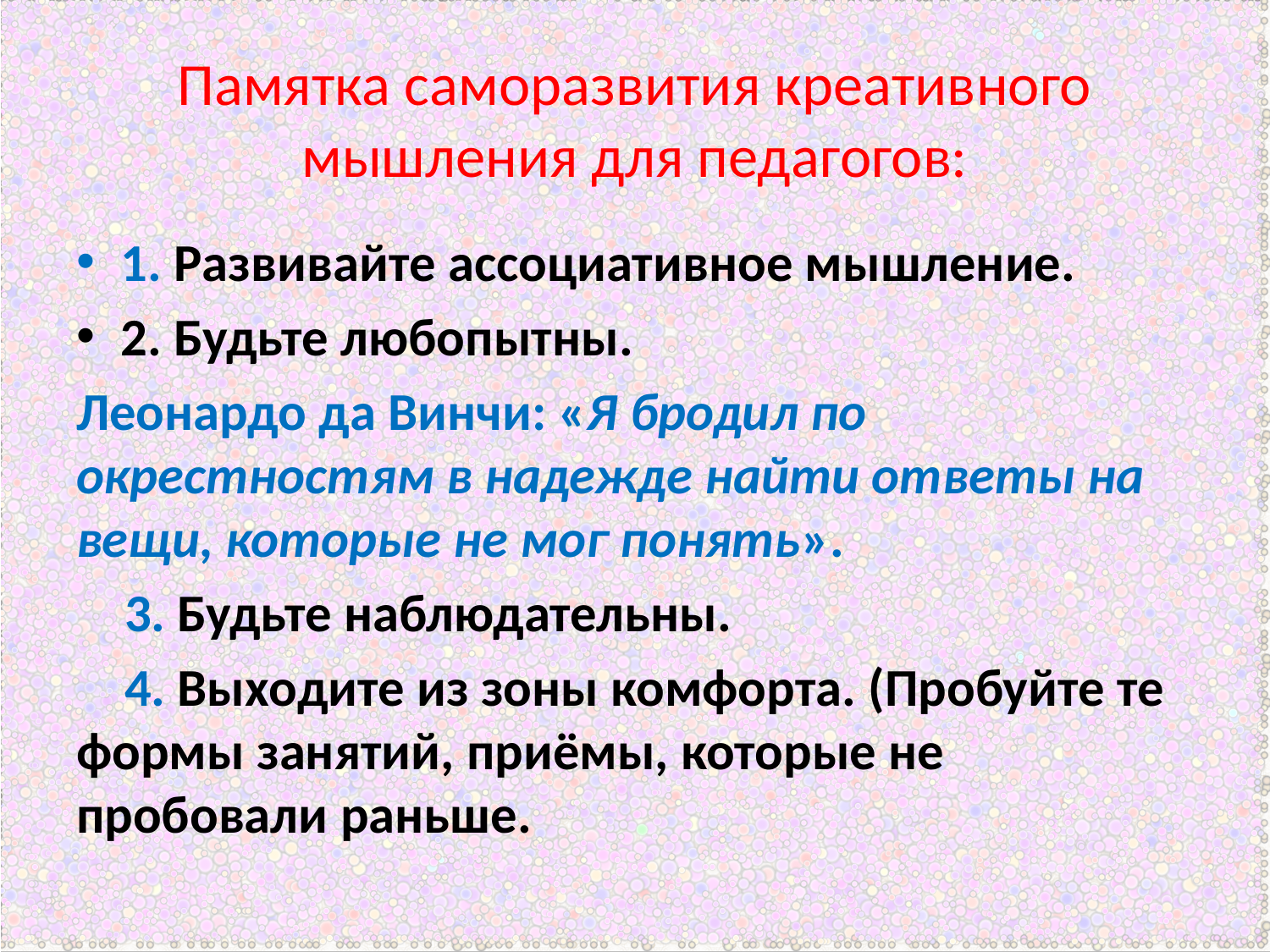

# Памятка саморазвития креативного мышления для педагогов:
1. Развивайте ассоциативное мышление.
2. Будьте любопытны.
Леонардо да Винчи: «Я бродил по окрестностям в надежде найти ответы на вещи, которые не мог понять».
    3. Будьте наблюдательны.
    4. Выходите из зоны комфорта. (Пробуйте те формы занятий, приёмы, которые не пробовали раньше.